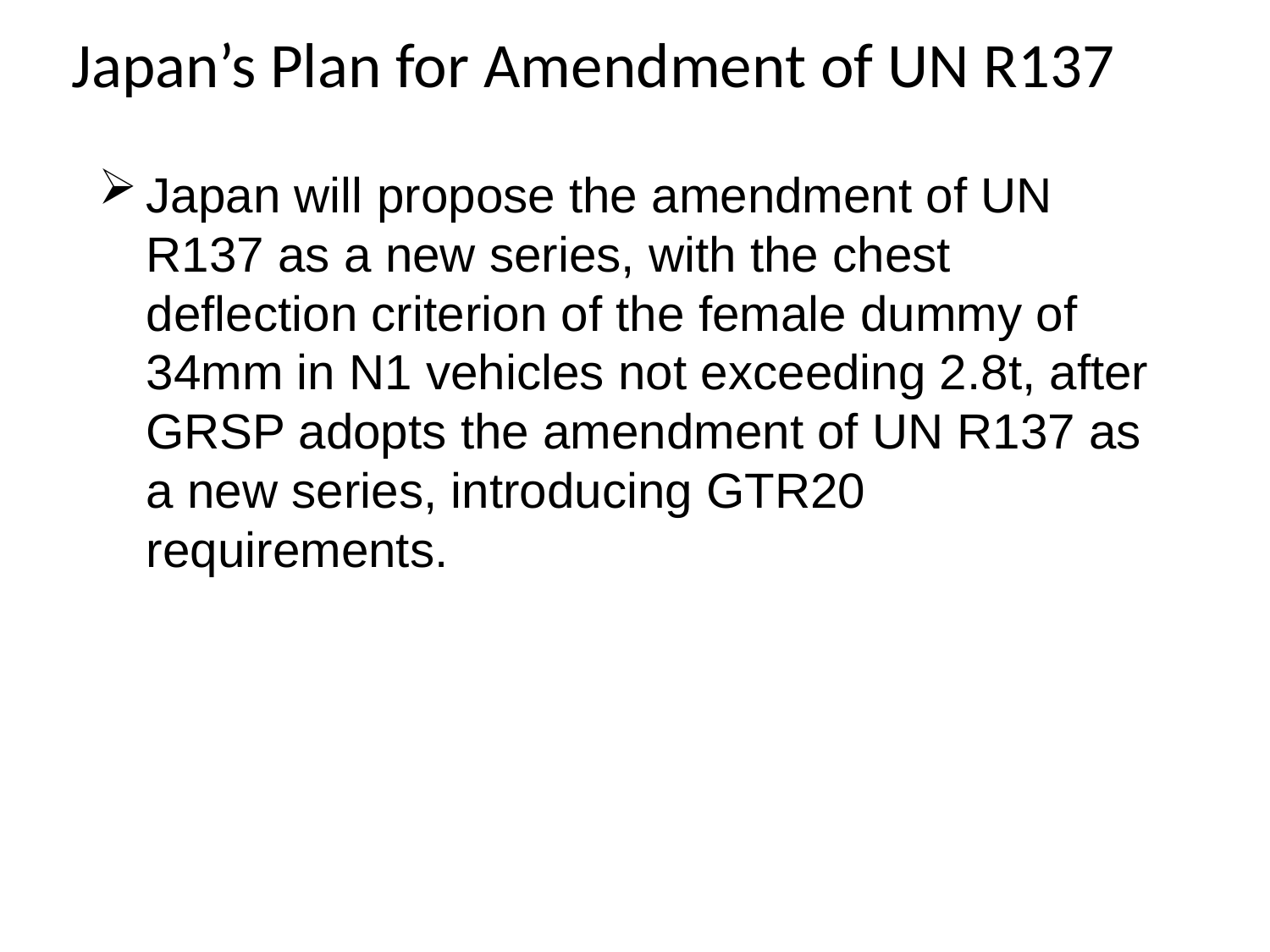

Japan’s Plan for Amendment of UN R137
Japan will propose the amendment of UN R137 as a new series, with the chest deflection criterion of the female dummy of 34mm in N1 vehicles not exceeding 2.8t, after GRSP adopts the amendment of UN R137 as a new series, introducing GTR20 requirements.